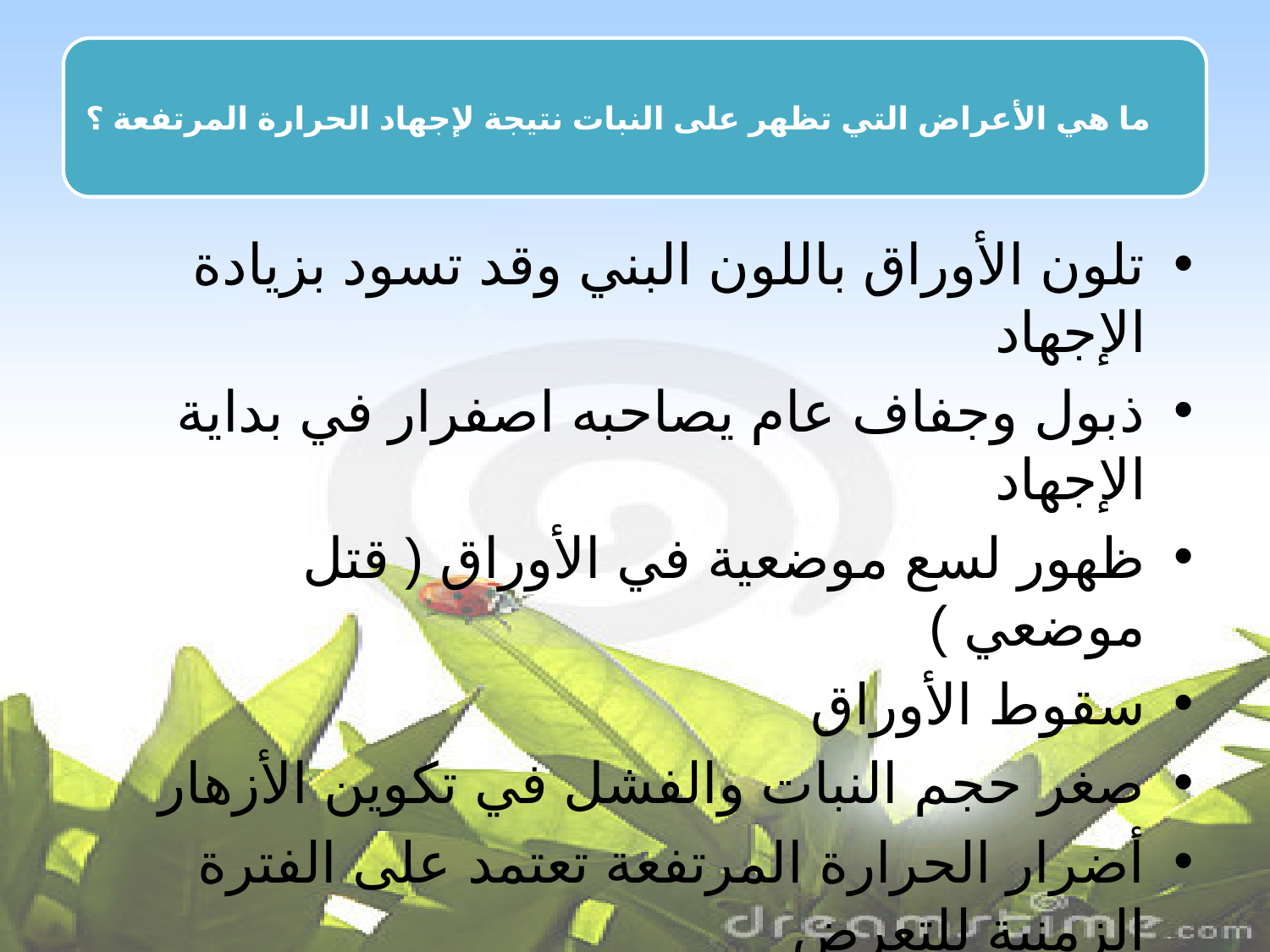

تلون الأوراق باللون البني وقد تسود بزيادة الإجهاد
ذبول وجفاف عام يصاحبه اصفرار في بداية الإجهاد
ظهور لسع موضعية في الأوراق ( قتل موضعي )
سقوط الأوراق
صغر حجم النبات والفشل في تكوين الأزهار
أضرار الحرارة المرتفعة تعتمد على الفترة الزمنية للتعرض